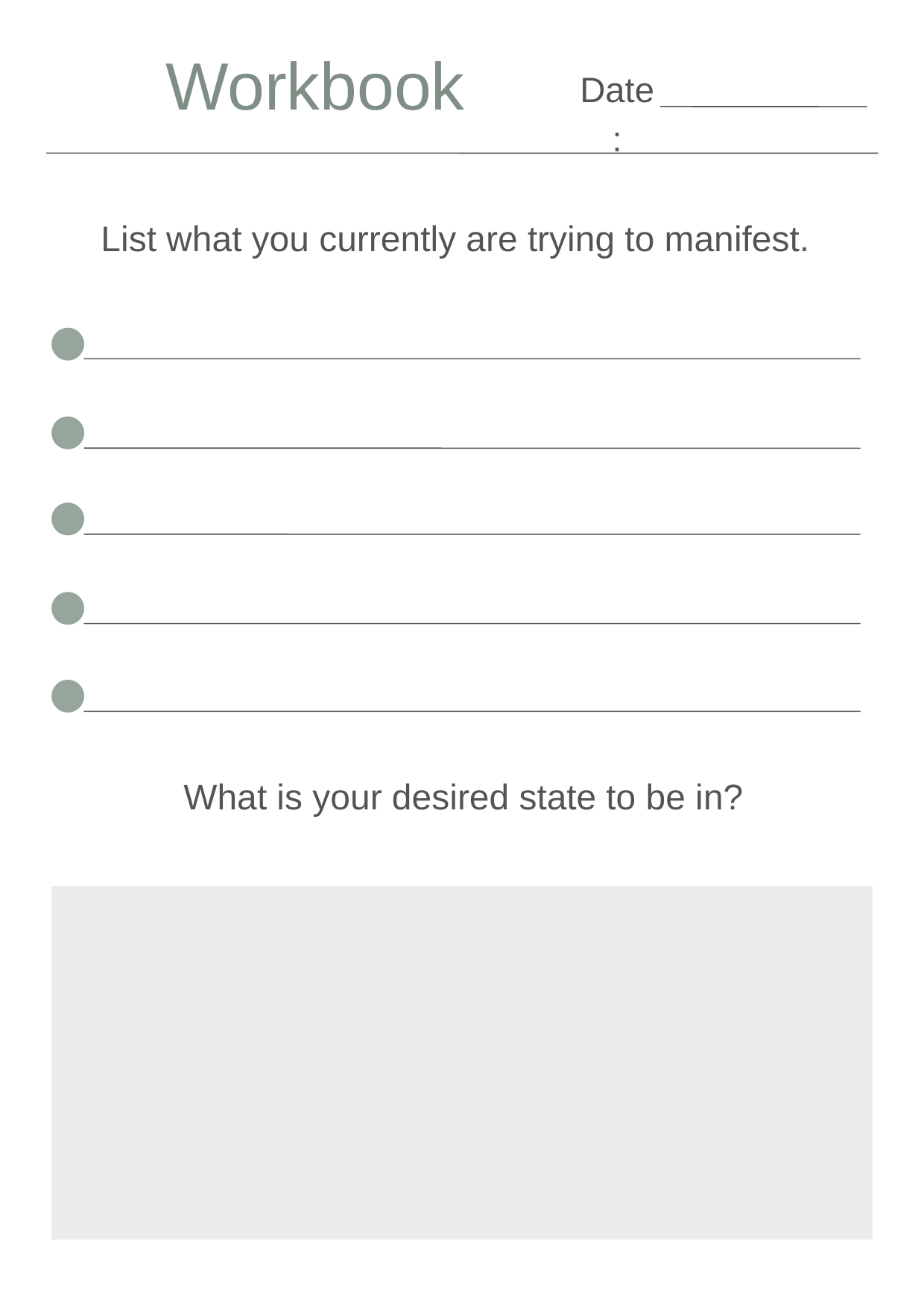

Workbook
Date:

List what you currently are trying to manifest.

What is your desired state to be in?